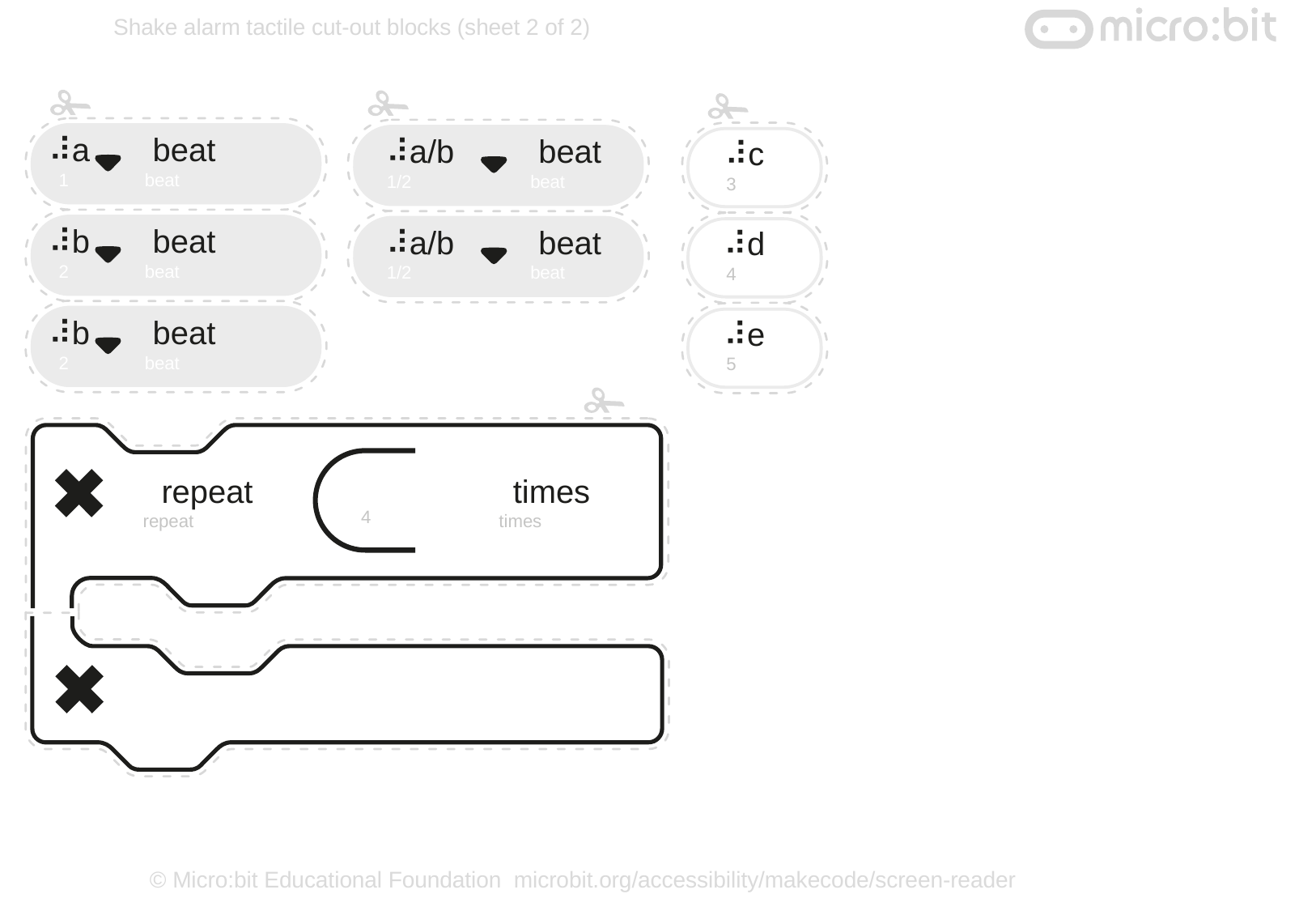

Shake alarm tactile cut-out blocks (sheet 2 of 2)

© Micro:bit Educational Foundation  microbit.org/accessibility/makecode/screen-reader

⠼a
beat

⠼a/b
beat

⠼c

1
beat
1/2
beat
3

⠼b
beat

⠼a/b
beat

⠼d

2
beat
1/2
beat
4

⠼b
beat

⠼e

2
beat
5

repeat
times

4
repeat
times